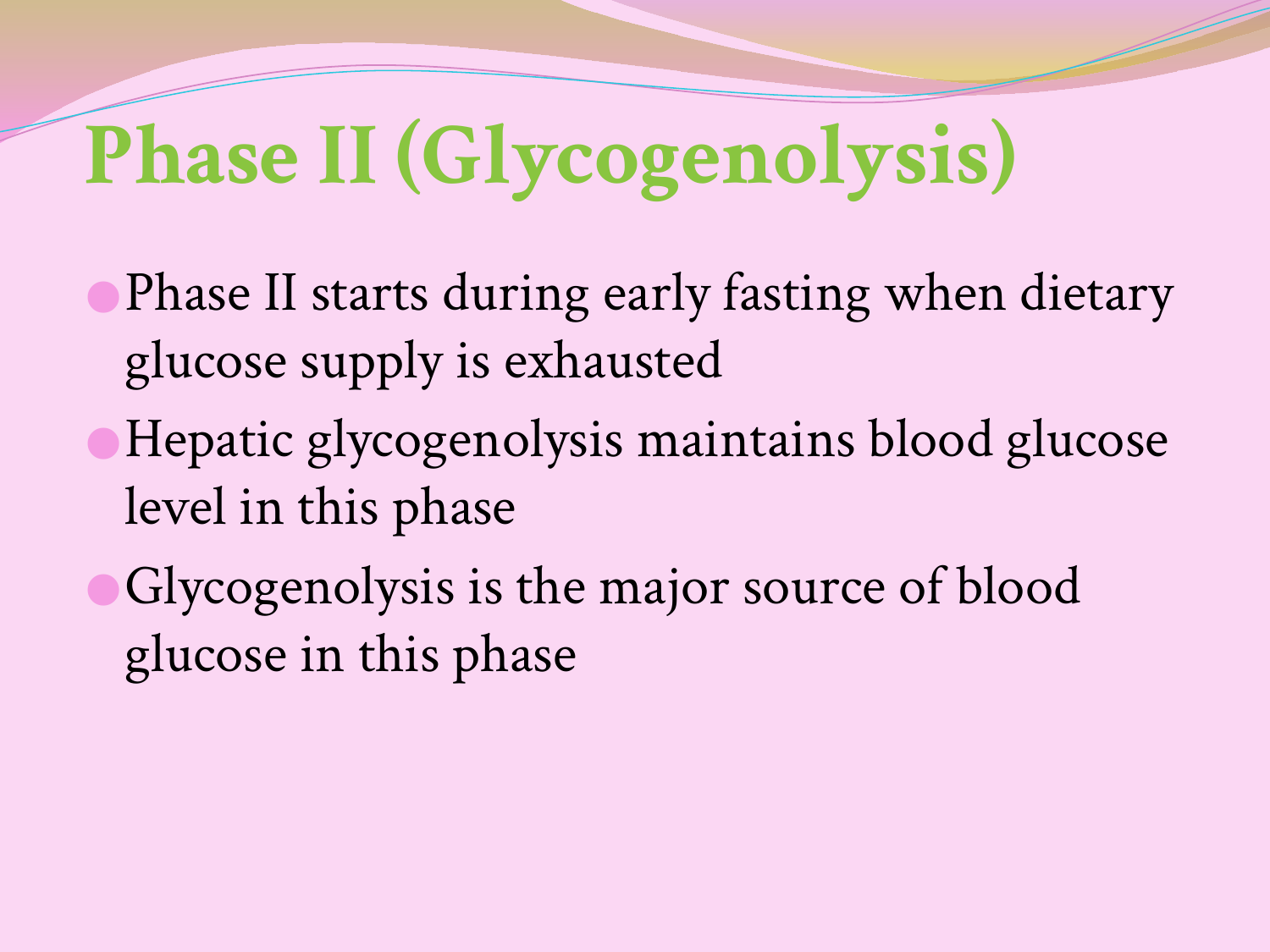

# Phase II (Glycogenolysis)
Phase II starts during early fasting when dietary glucose supply is exhausted
Hepatic glycogenolysis maintains blood glucose level in this phase
Glycogenolysis is the major source of blood glucose in this phase